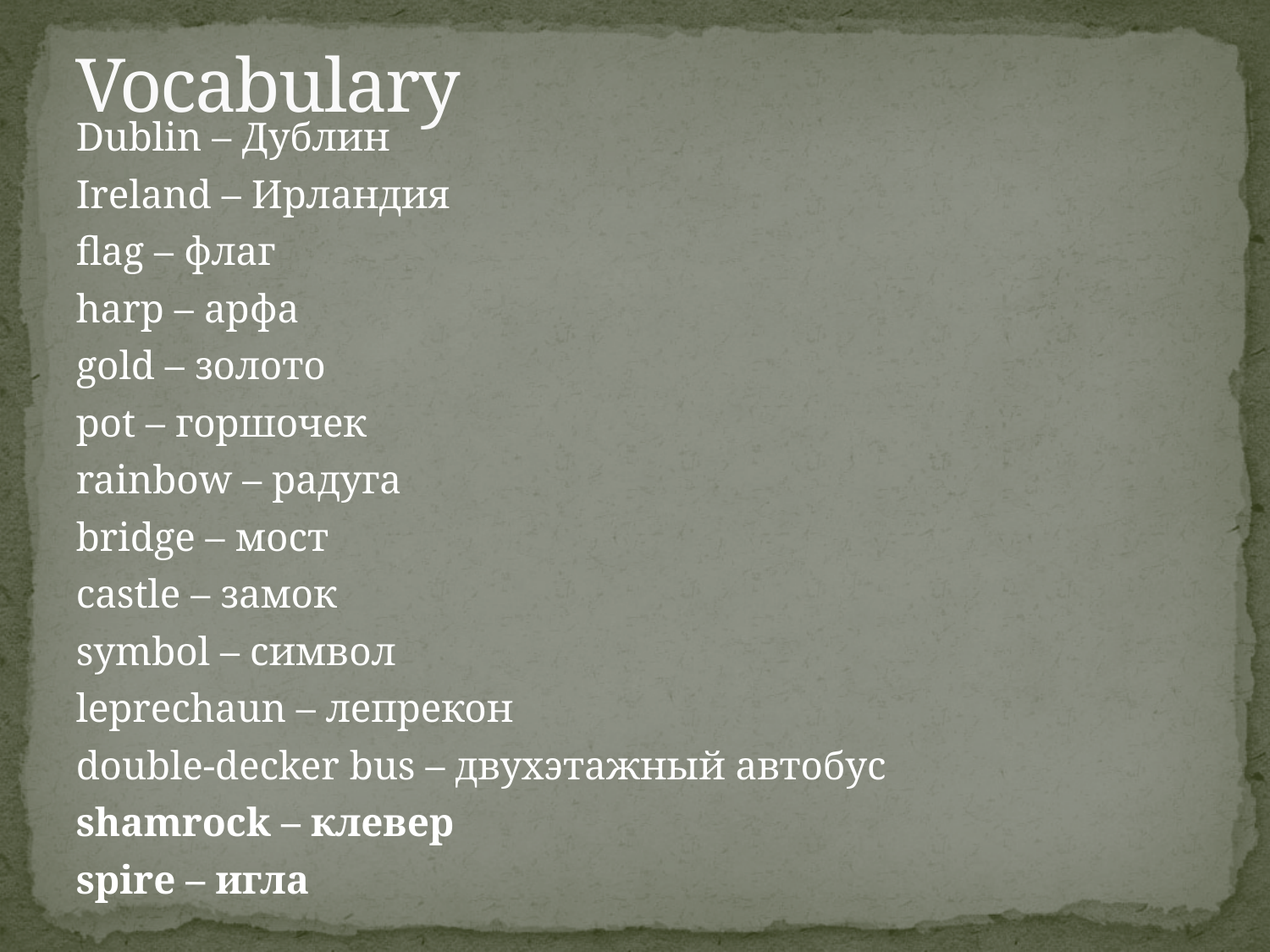

# Vocabulary
Dublin – Дублин
Ireland – Ирландия
flag – флаг
harp – арфа
gold – золото
pot – горшочек
rainbow – радуга
bridge – мост
castle – замок
symbol – символ
leprechaun – лепрекон
double-decker bus – двухэтажный автобус
shamrock – клевер
spire – игла